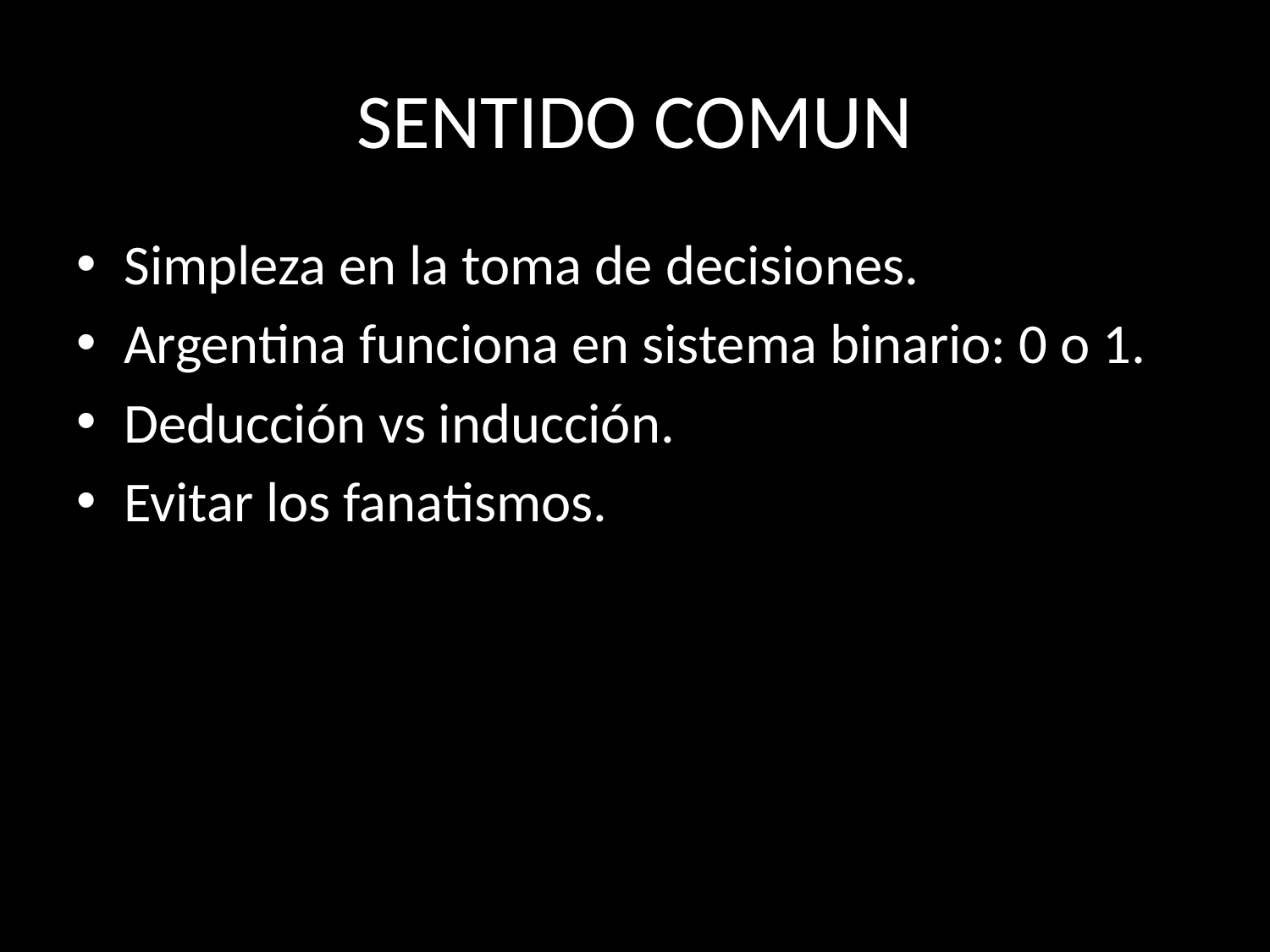

# SENTIDO COMUN
Simpleza en la toma de decisiones.
Argentina funciona en sistema binario: 0 o 1.
Deducción vs inducción.
Evitar los fanatismos.